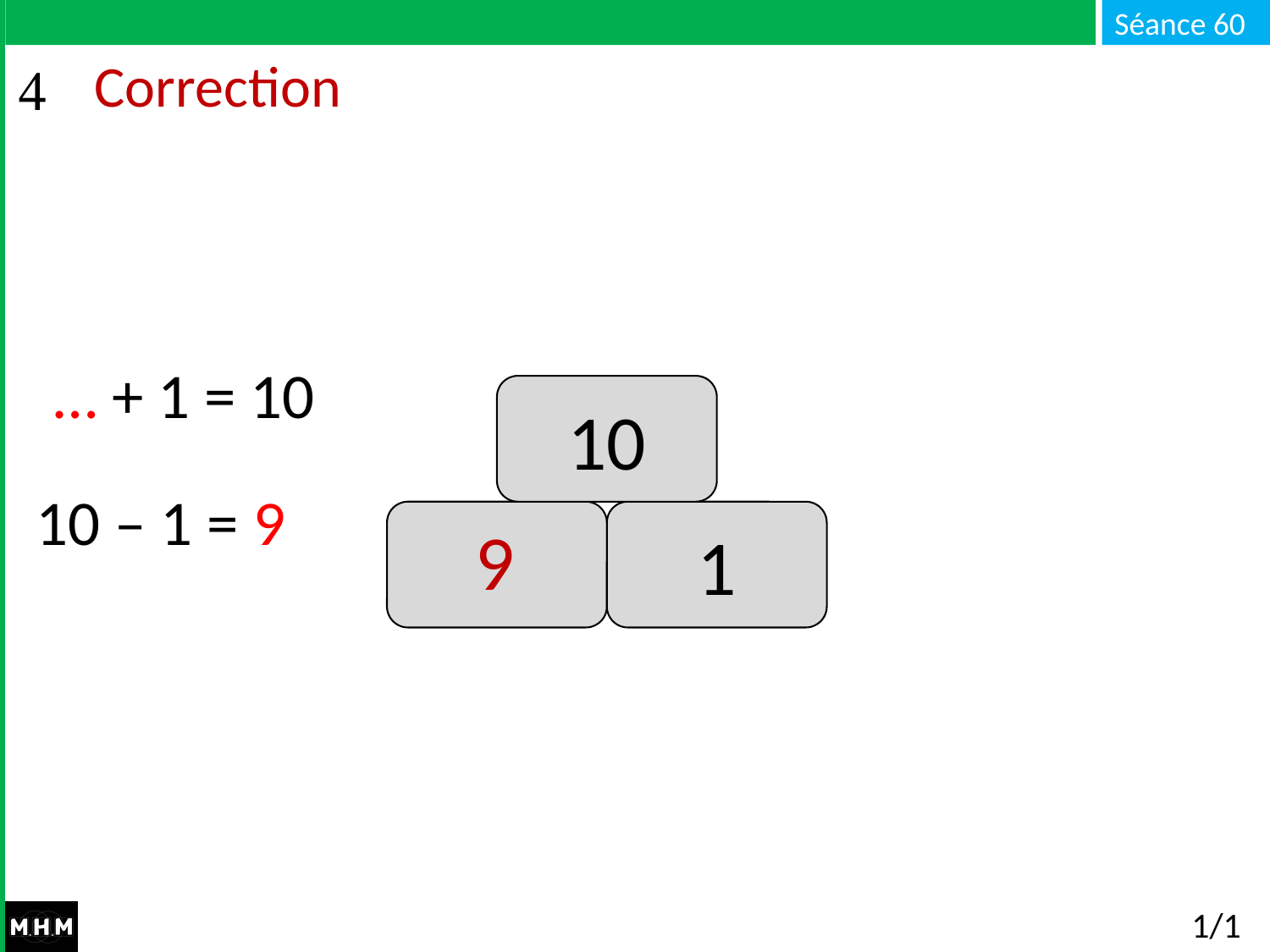

# Correction
… + 1 = 10
10
10 – 1 = 9
1
…
9
1/1